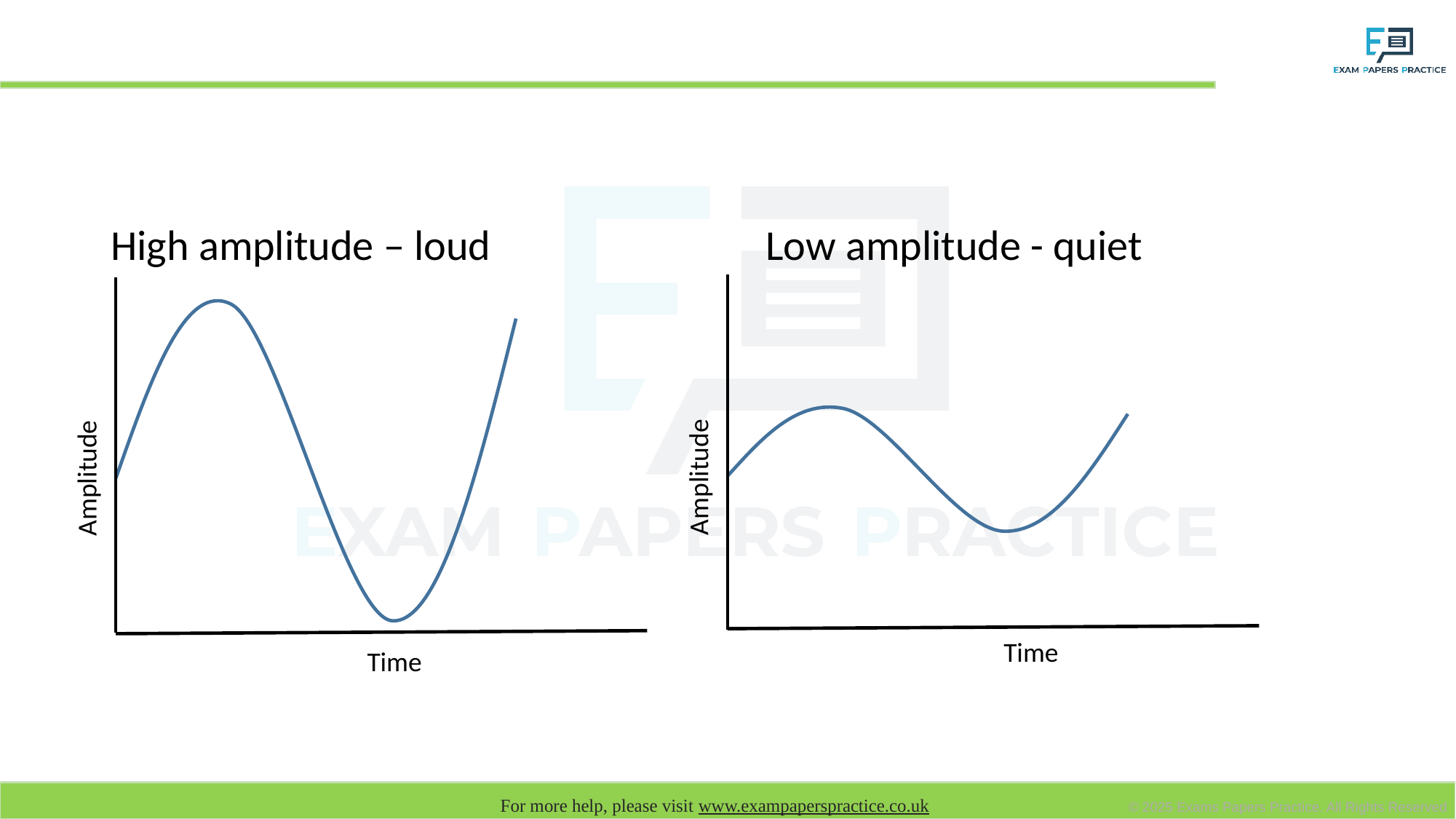

# High amplitude versus low amplitude
High amplitude – loud			Low amplitude - quiet

Amplitude
Amplitude
Time
Time